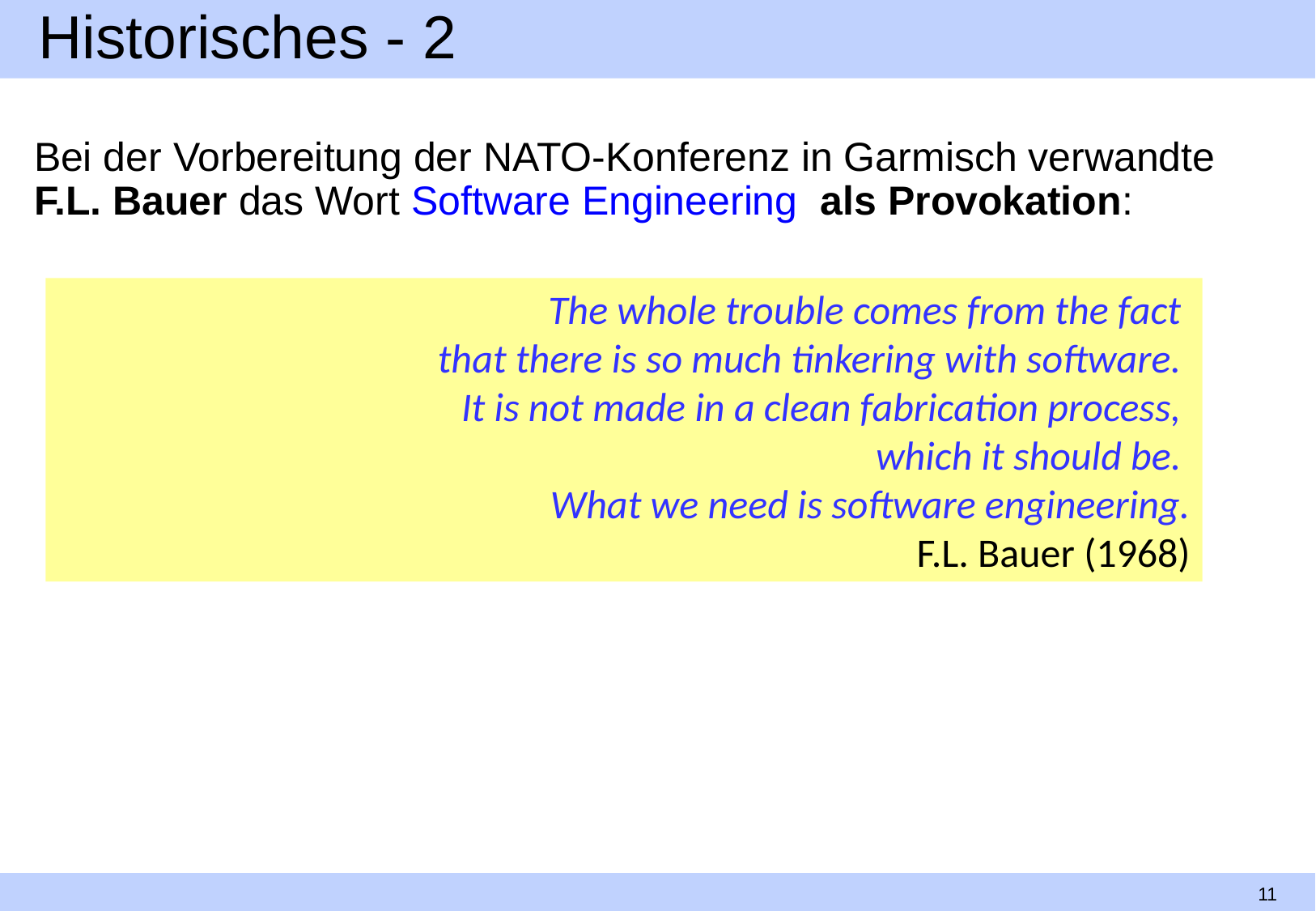

# Historisches - 2
Bei der Vorbereitung der NATO-Konferenz in Garmisch verwandte F.L. Bauer das Wort Software Engineering  als Provokation:
The whole trouble comes from the fact
			that there is so much tinkering with software.
			It is not made in a clean fabrication process,
			which it should be.
			What we need is software engineering.
F.L. Bauer (1968)
11